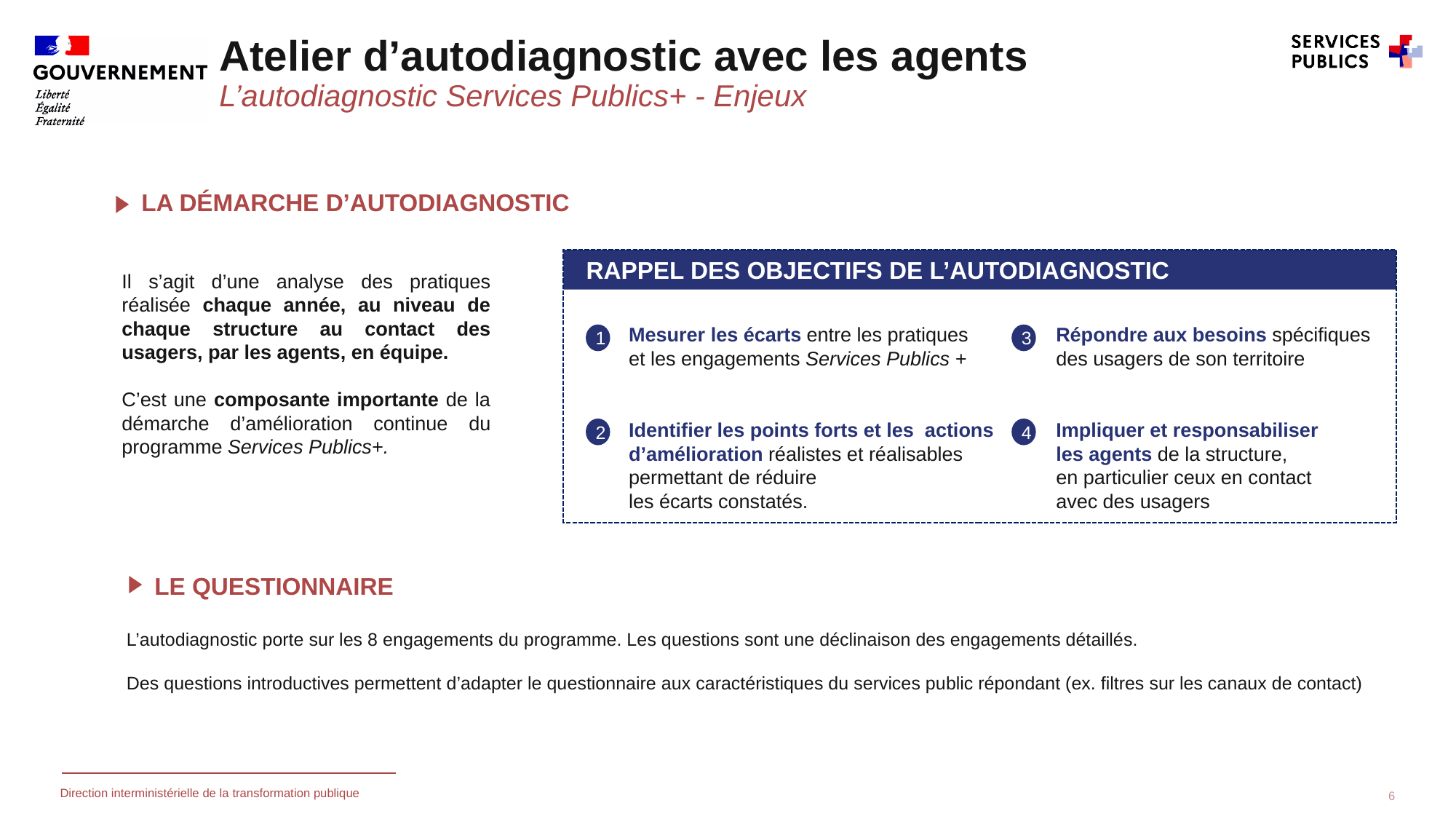

Atelier d’autodiagnostic avec les agents
L’autodiagnostic Services Publics+ - Enjeux
LA DÉMARCHE D’AUTODIAGNOSTIC

  RAPPEL DES OBJECTIFS DE L’AUTODIAGNOSTIC

Mesurer les écarts entre les pratiques
et les engagements Services Publics +
Répondre aux besoins spécifiques
des usagers de son territoire
1
3
Identifier les points forts et les  actions d’amélioration réalistes et réalisables permettant de réduire
les écarts constatés.
Impliquer et responsabiliser
les agents de la structure,
en particulier ceux en contact
avec des usagers
2
4
Il s’agit d’une analyse des pratiques réalisée chaque année, au niveau de chaque structure au contact des usagers, par les agents, en équipe.

C’est une composante importante de la démarche d’amélioration continue du programme Services Publics+.
LE QUESTIONNAIRE

L’autodiagnostic porte sur les 8 engagements du programme. Les questions sont une déclinaison des engagements détaillés.

Des questions introductives permettent d’adapter le questionnaire aux caractéristiques du services public répondant (ex. filtres sur les canaux de contact)
6